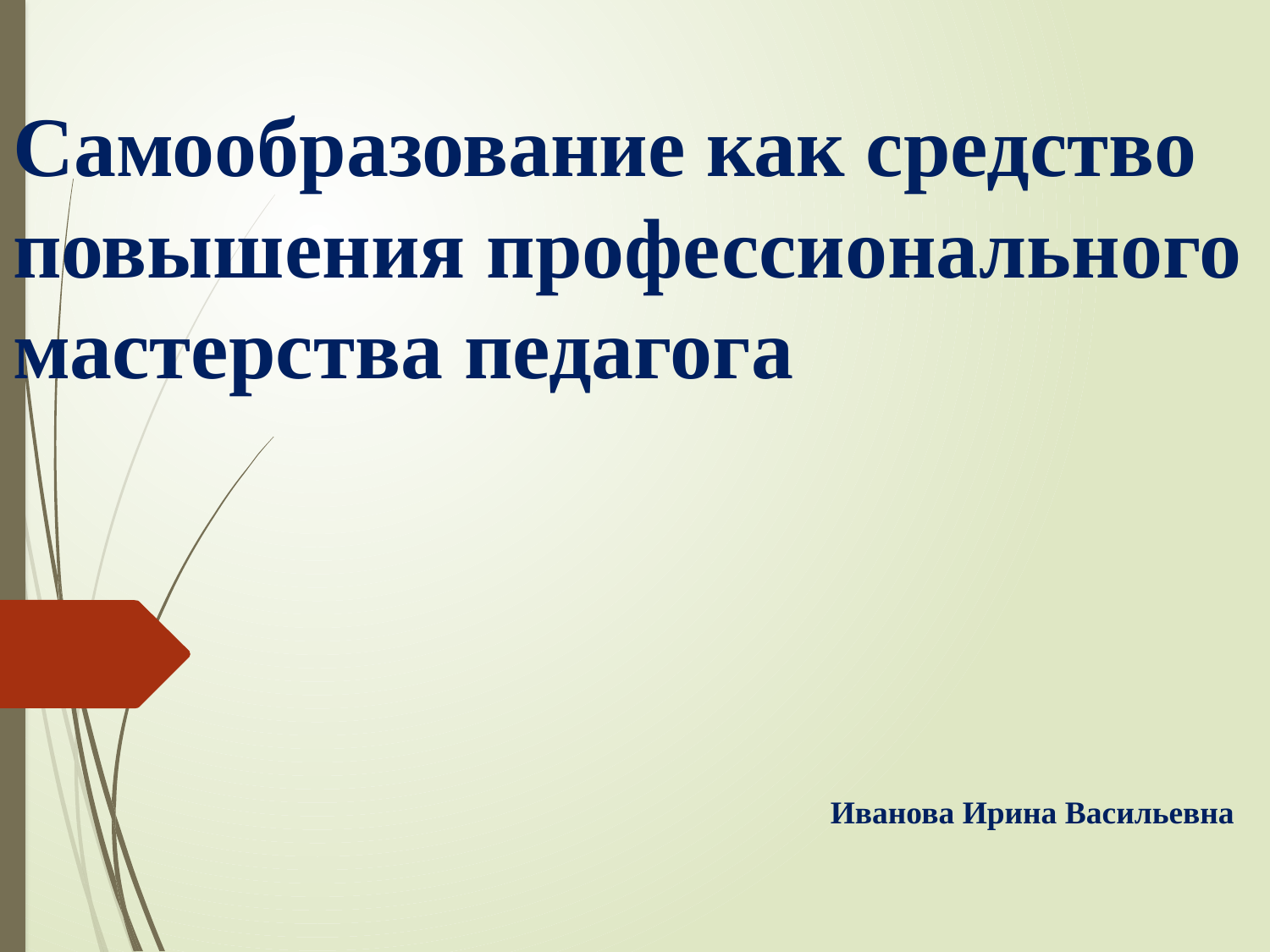

# Самообразование как средство повышения профессионального мастерства педагога
Иванова Ирина Васильевна